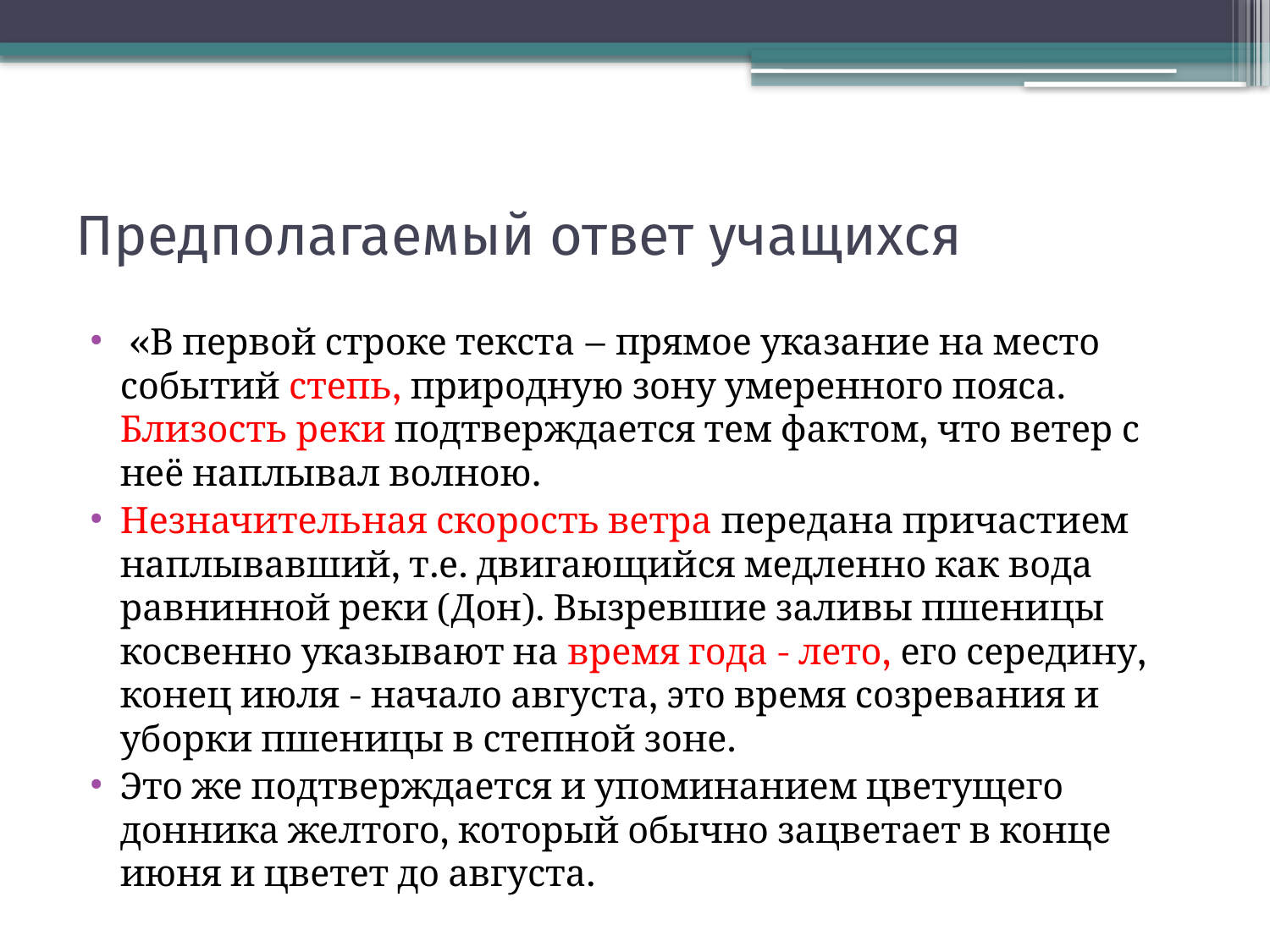

# Предполагаемый ответ учащихся
 «В первой строке текста – прямое указание на место событий степь, природную зону умеренного пояса. Близость реки подтверждается тем фактом, что ветер с неё наплывал волною.
Незначительная скорость ветра передана причастием наплывавший, т.е. двигающийся медленно как вода равнинной реки (Дон). Вызревшие заливы пшеницы косвенно указывают на время года - лето, его середину, конец июля - начало августа, это время созревания и уборки пшеницы в степной зоне.
Это же подтверждается и упоминанием цветущего донника желтого, который обычно зацветает в конце июня и цветет до августа.